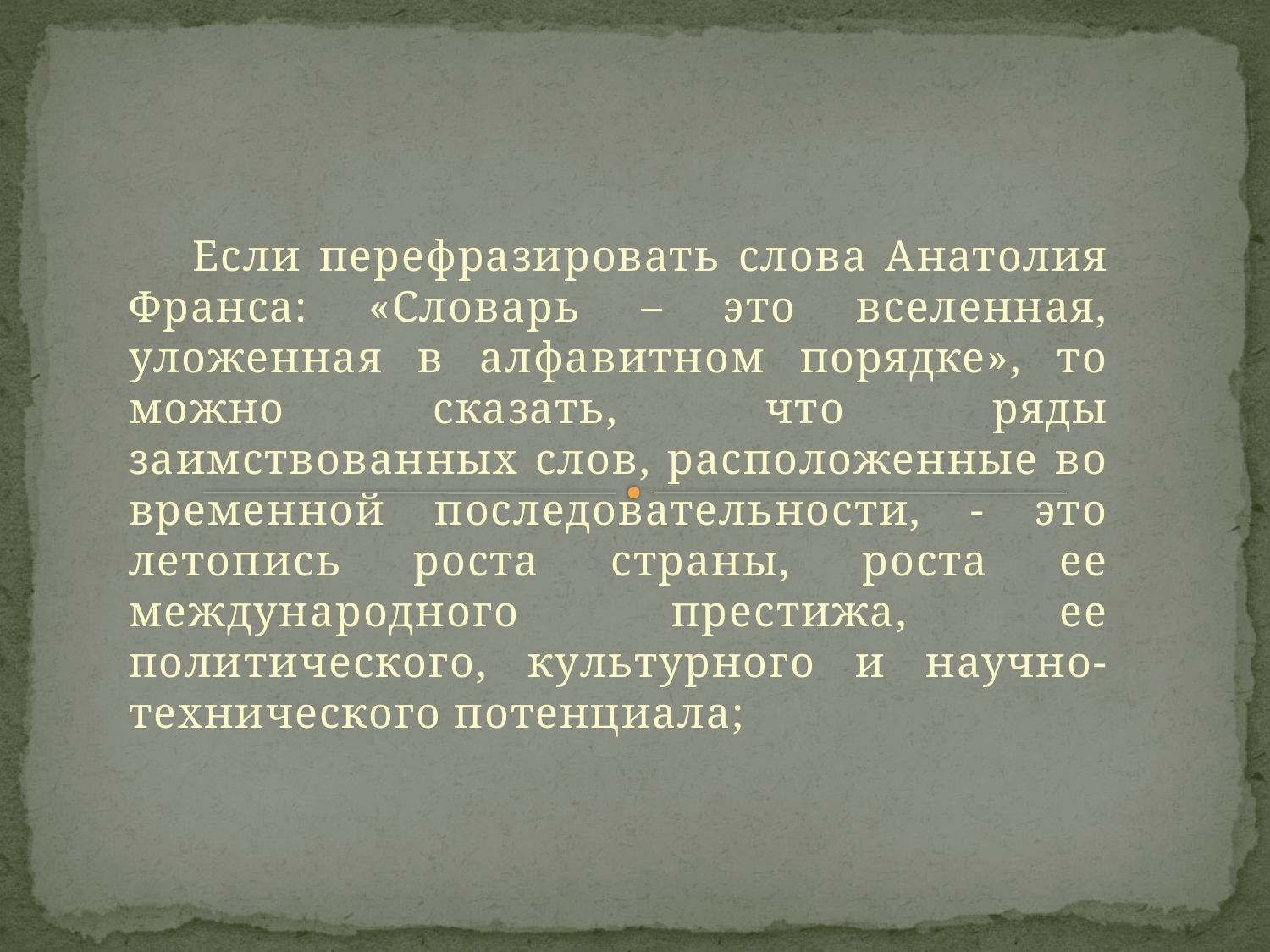

Если перефразировать слова Анатолия Франса: «Словарь – это вселенная, уложенная в алфавитном порядке», то можно сказать, что ряды заимствованных слов, расположенные во временной последовательности, - это летопись роста страны, роста ее международного престижа, ее политического, культурного и научно-технического потенциала;